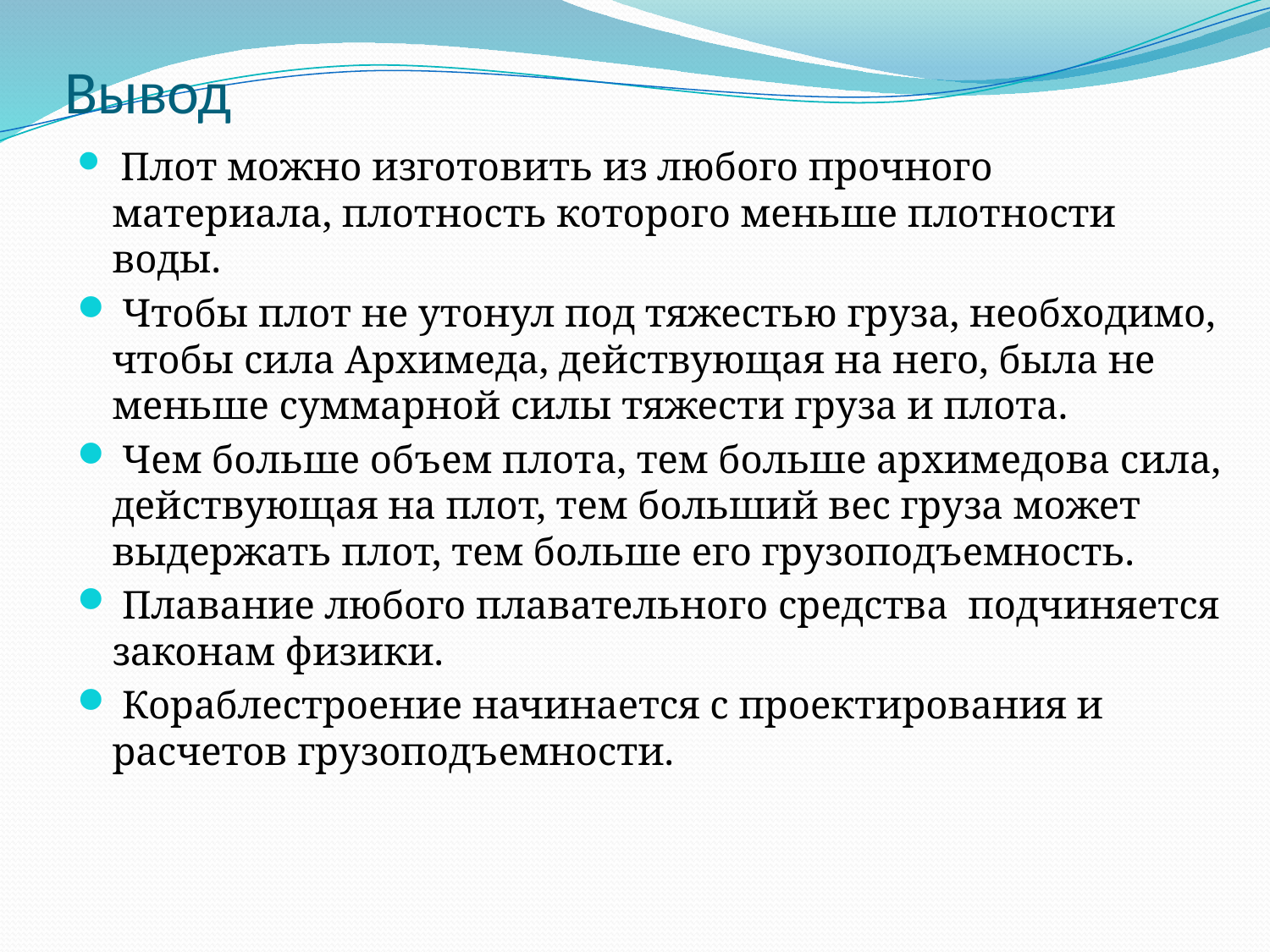

# Вывод
 Плот можно изготовить из любого прочного материала, плотность которого меньше плотности воды.
 Чтобы плот не утонул под тяжестью груза, необходимо, чтобы сила Архимеда, действующая на него, была не меньше суммарной силы тяжести груза и плота.
 Чем больше объем плота, тем больше архимедова сила, действующая на плот, тем больший вес груза может выдержать плот, тем больше его грузоподъемность.
 Плавание любого плавательного средства  подчиняется законам физики.
 Кораблестроение начинается с проектирования и расчетов грузоподъемности.